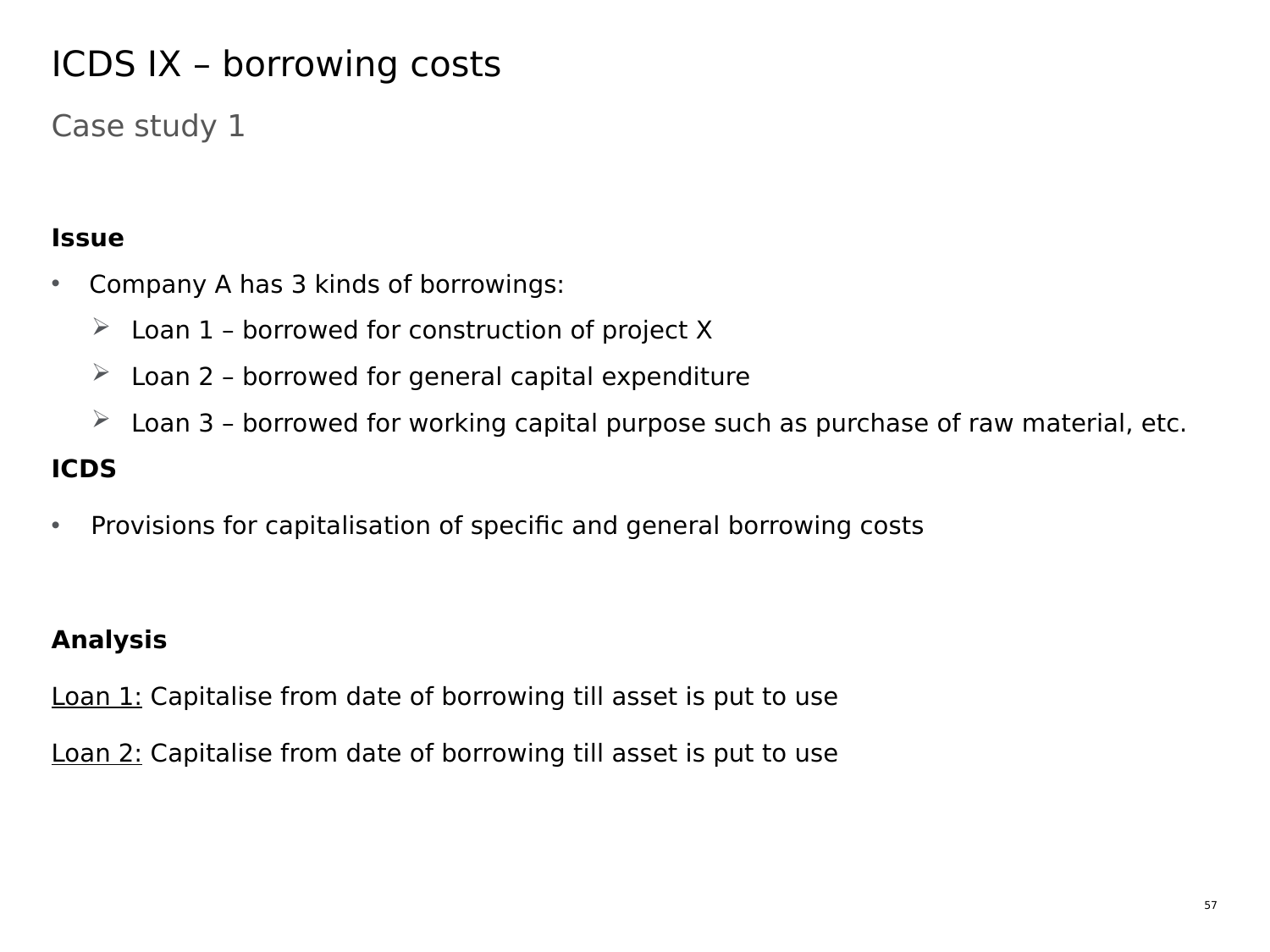

# ICDS IX – borrowing costs
Case study 1
Issue
Company A has 3 kinds of borrowings:
Loan 1 – borrowed for construction of project X
Loan 2 – borrowed for general capital expenditure
Loan 3 – borrowed for working capital purpose such as purchase of raw material, etc.
ICDS
Provisions for capitalisation of specific and general borrowing costs

Analysis
Loan 1: Capitalise from date of borrowing till asset is put to use
Loan 2: Capitalise from date of borrowing till asset is put to use